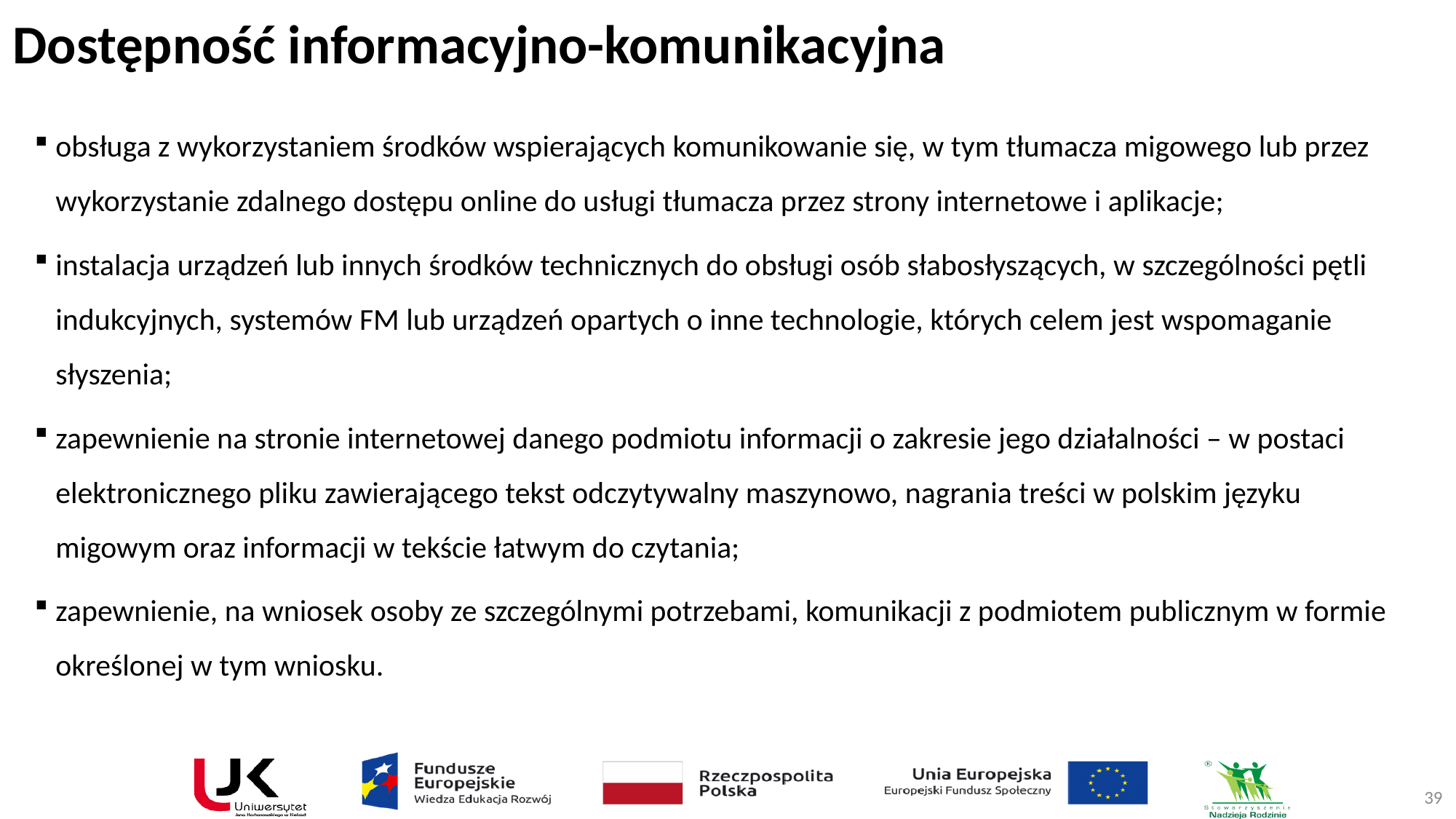

# Dostępność informacyjno-komunikacyjna
obsługa z wykorzystaniem środków wspierających komunikowanie się, w tym tłumacza migowego lub przez wykorzystanie zdalnego dostępu online do usługi tłumacza przez strony internetowe i aplikacje;
instalacja urządzeń lub innych środków technicznych do obsługi osób słabosłyszących, w szczególności pętli indukcyjnych, systemów FM lub urządzeń opartych o inne technologie, których celem jest wspomaganie słyszenia;
zapewnienie na stronie internetowej danego podmiotu informacji o zakresie jego działalności – w postaci elektronicznego pliku zawierającego tekst odczytywalny maszynowo, nagrania treści w polskim języku migowym oraz informacji w tekście łatwym do czytania;
zapewnienie, na wniosek osoby ze szczególnymi potrzebami, komunikacji z podmiotem publicznym w formie określonej w tym wniosku.
39